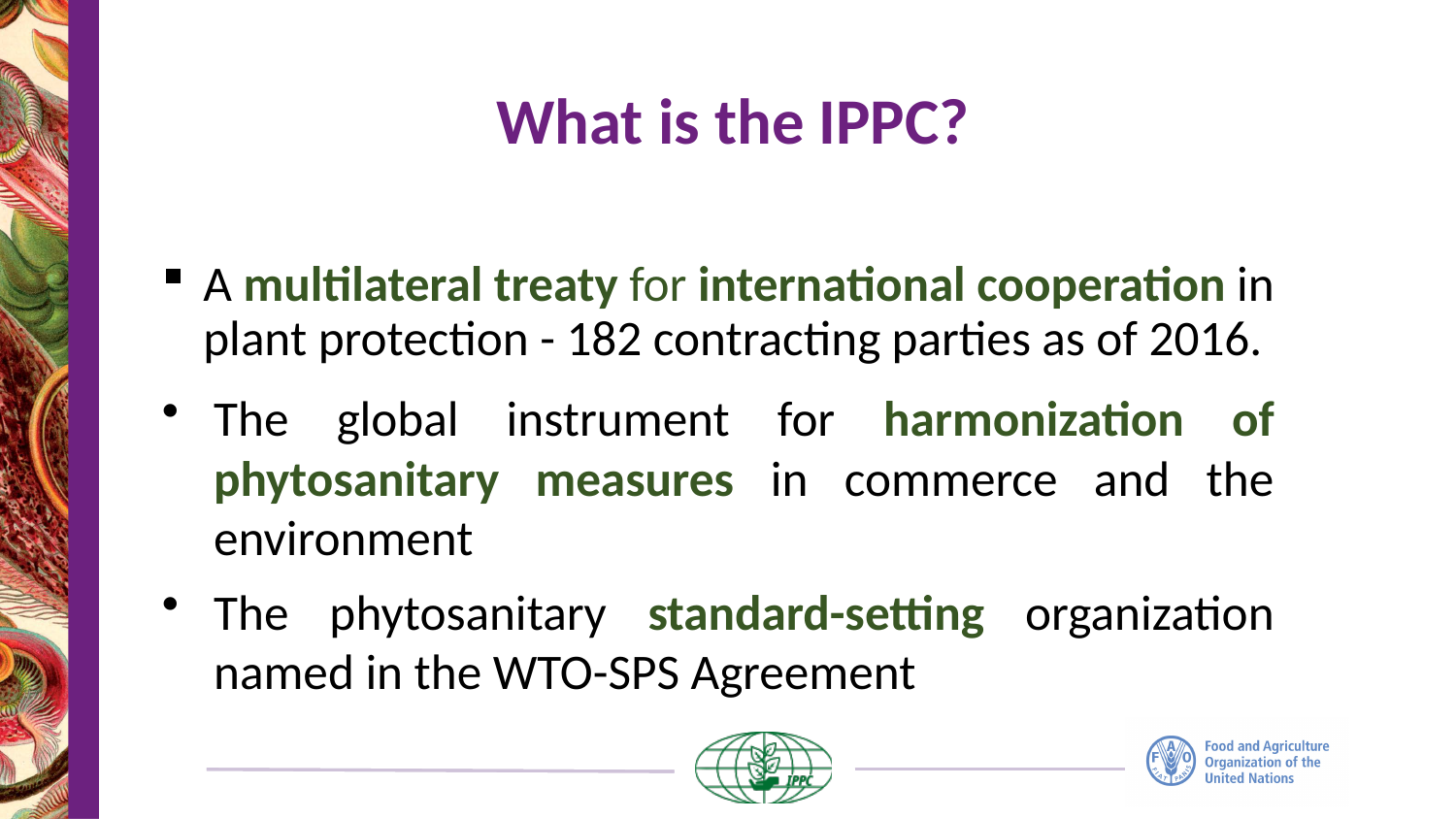

# What is the IPPC?

A multilateral treaty for international cooperation in plant protection - 182 contracting parties as of 2016.
The global instrument for harmonization of phytosanitary measures in commerce and the environment
The phytosanitary standard-setting organization named in the WTO-SPS Agreement